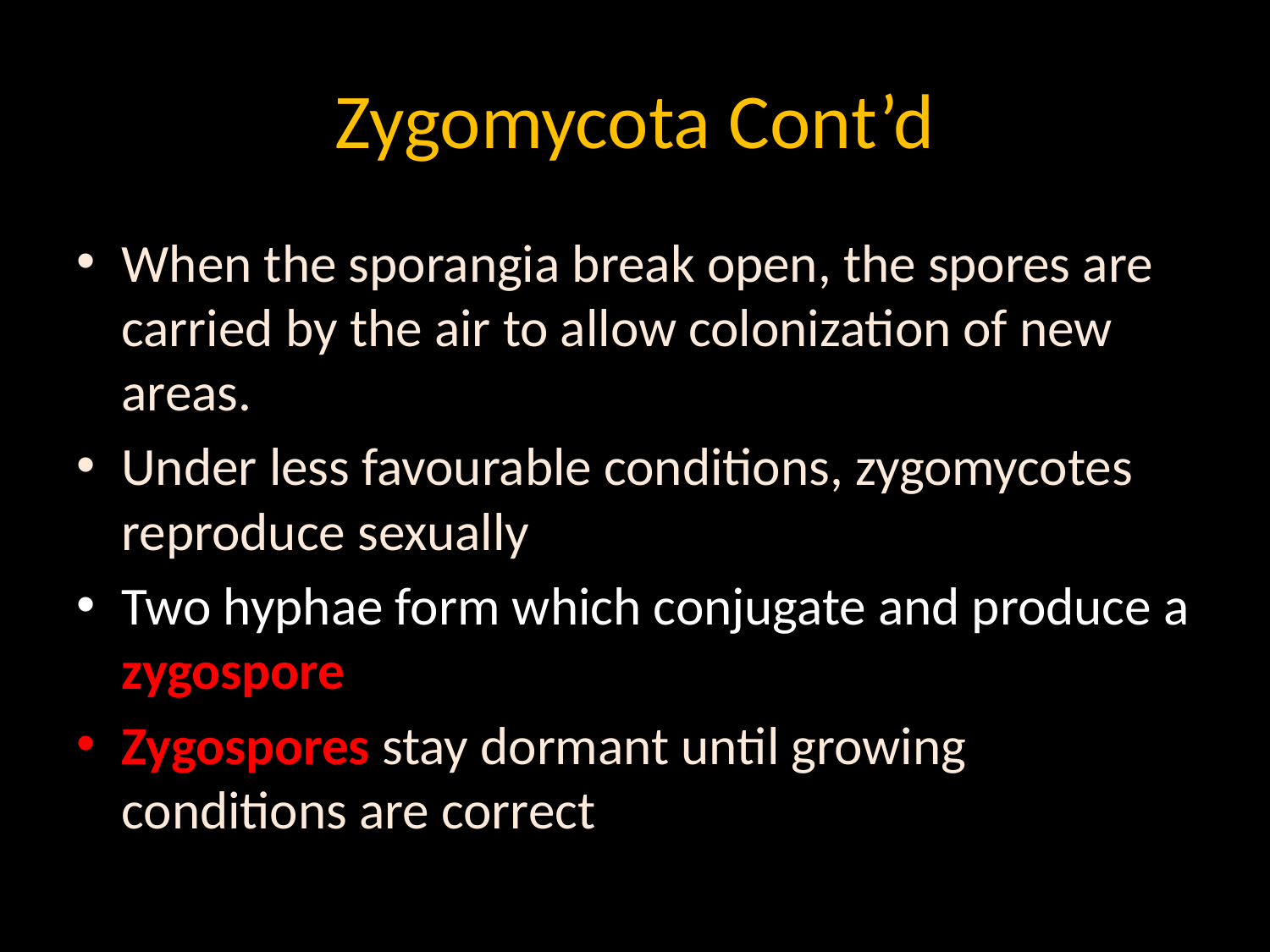

# Zygomycota Cont’d
When the sporangia break open, the spores are carried by the air to allow colonization of new areas.
Under less favourable conditions, zygomycotes reproduce sexually
Two hyphae form which conjugate and produce a zygospore
Zygospores stay dormant until growing conditions are correct